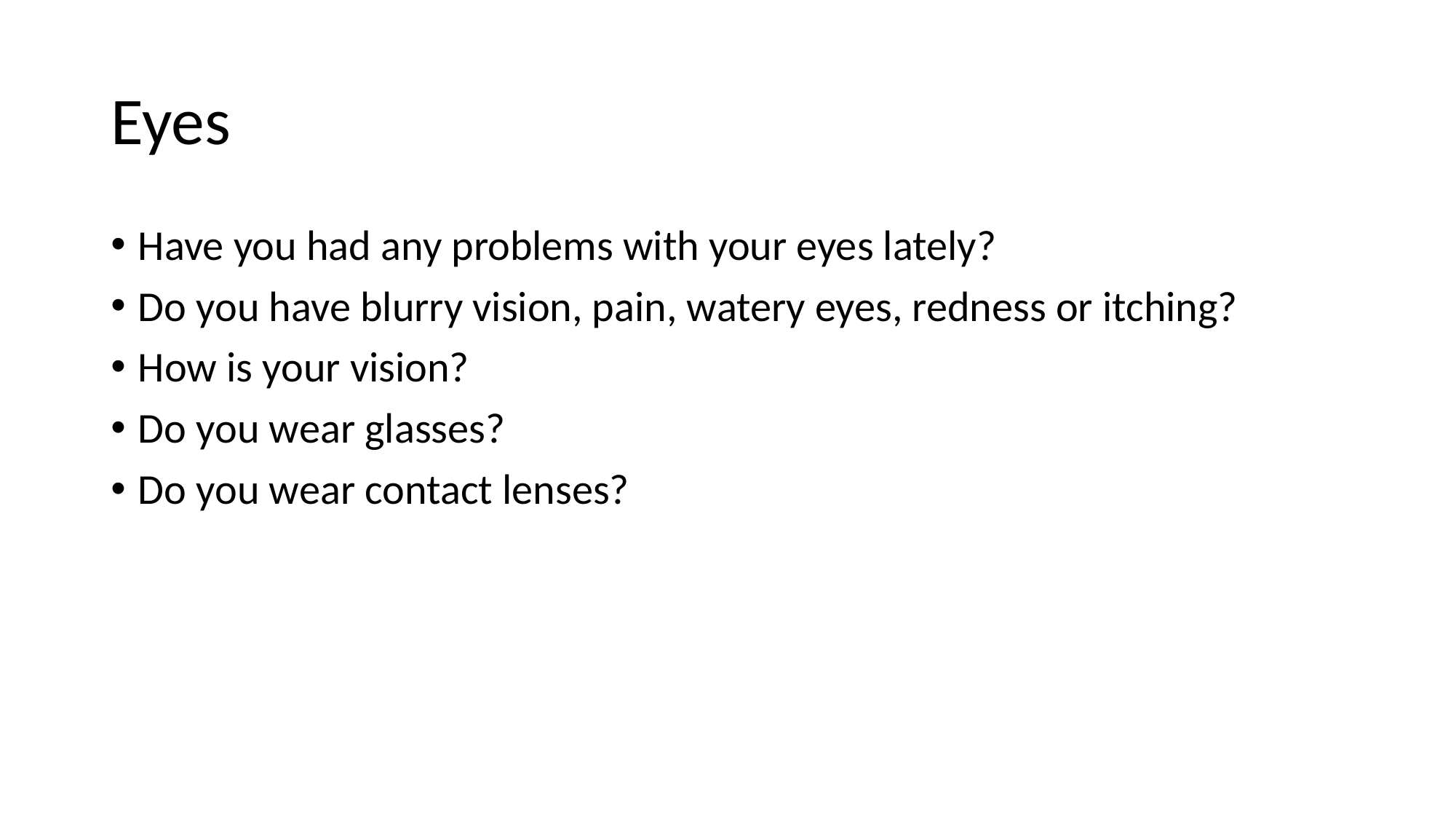

# Eyes
Have you had any problems with your eyes lately?
Do you have blurry vision, pain, watery eyes, redness or itching?
How is your vision?
Do you wear glasses?
Do you wear contact lenses?